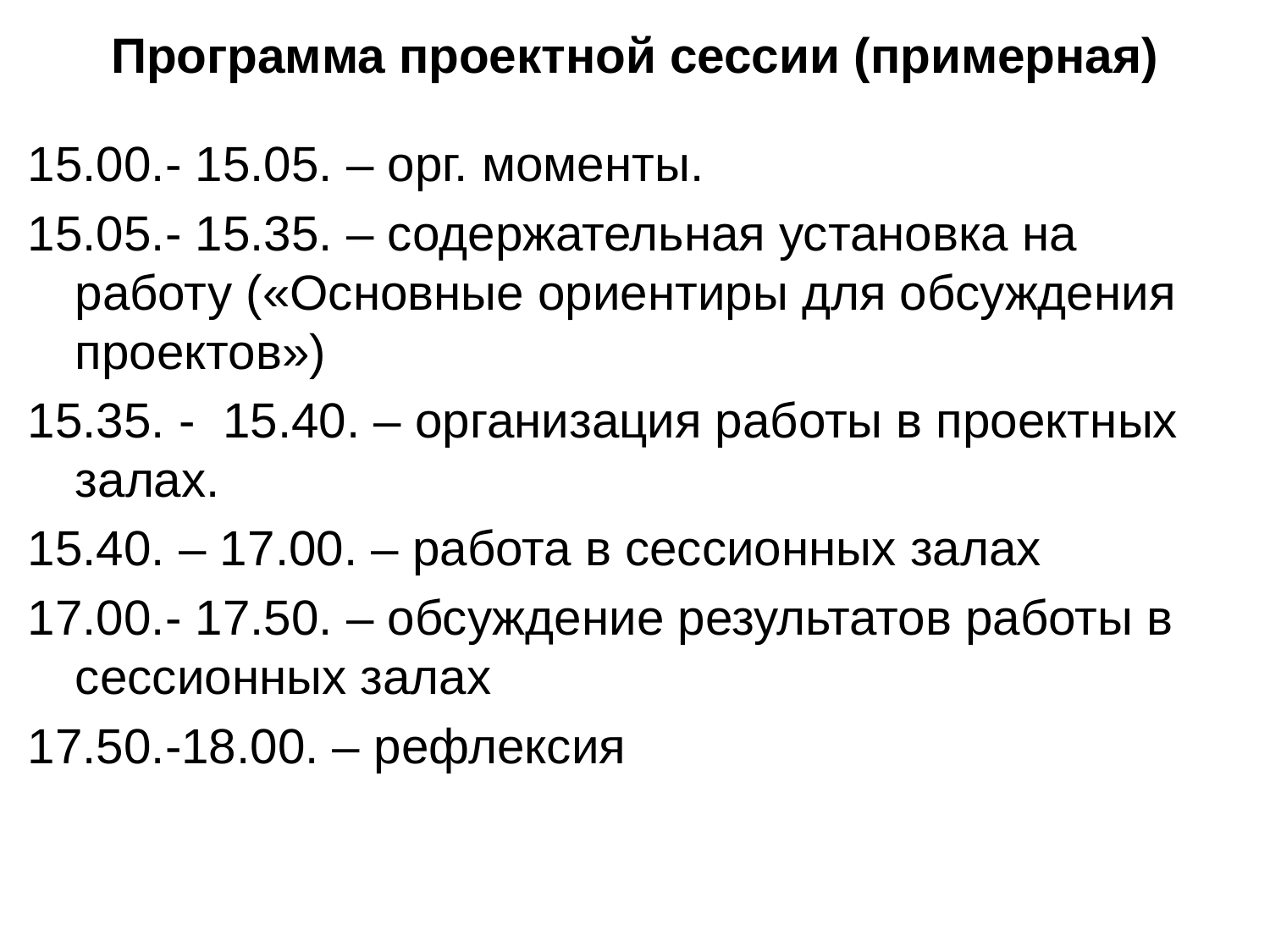

# Программа проектной сессии (примерная)
15.00.- 15.05. – орг. моменты.
15.05.- 15.35. – содержательная установка на работу («Основные ориентиры для обсуждения проектов»)
15.35. -  15.40. – организация работы в проектных залах.
15.40. – 17.00. – работа в сессионных залах
17.00.- 17.50. – обсуждение результатов работы в сессионных залах
17.50.-18.00. – рефлексия